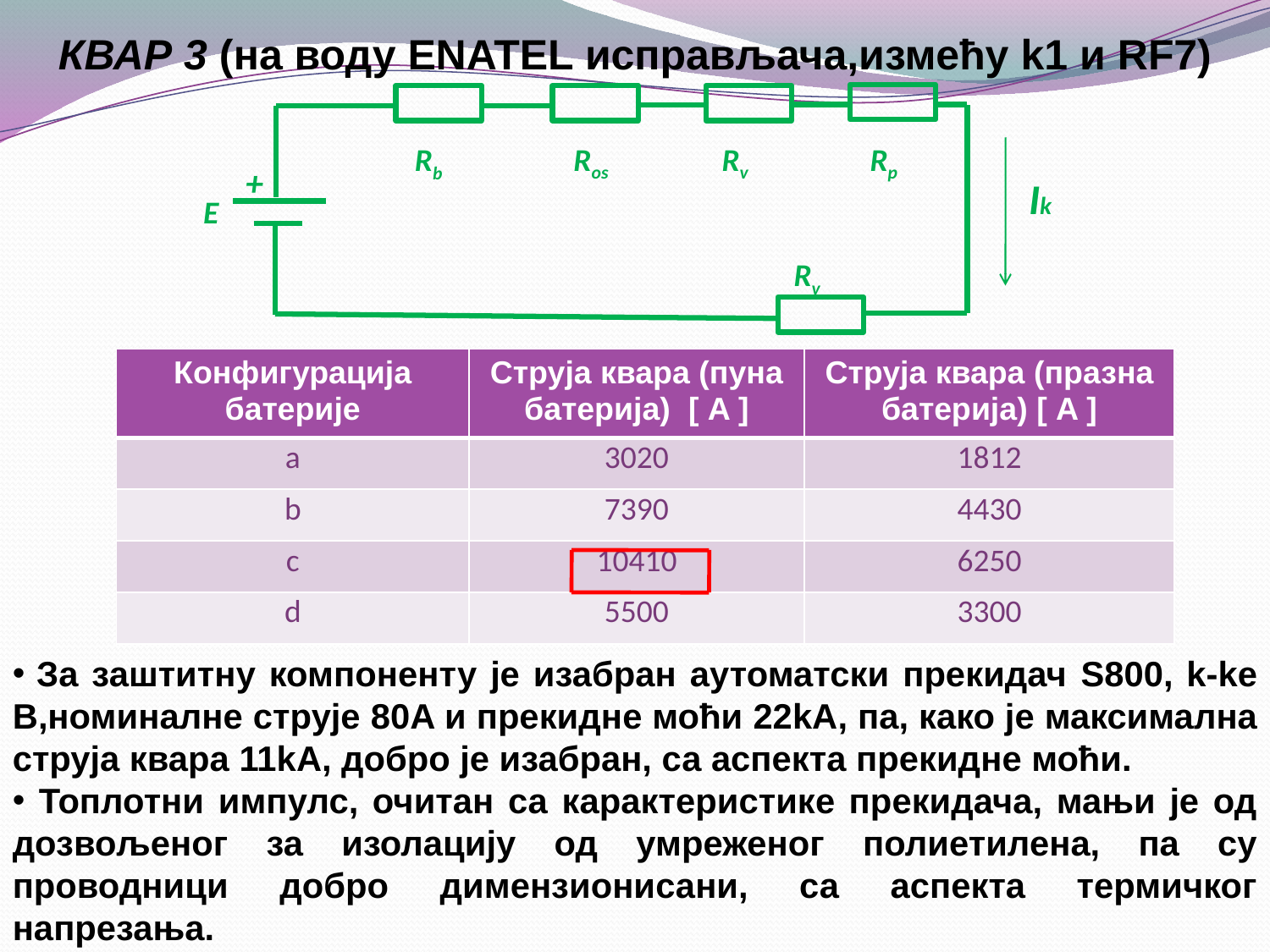

КВАР 3 (на воду ENATEL исправљача,измећу k1 и RF7)

Rv

Rb
Ros
Rv
Rp

+
Ik
E
| Конфигурација батерије | Струја квара (пуна батерија) [ A ] | Струја квара (празна батерија) [ A ] |
| --- | --- | --- |
| a | 3020 | 1812 |
| b | 7390 | 4430 |
| c | 10410 | 6250 |
| d | 5500 | 3300 |
 За заштитну компоненту је изабран аутоматски прекидач S800, k-ke B,номиналне струје 80A и прекидне моћи 22kA, па, како је максимална струја квара 11kA, добро је изабран, са аспекта прекидне моћи.
 Топлотни импулс, очитан са карактеристике прекидача, мањи је од дозвољеног за изолацију од умреженог полиетилена, па су проводници добро димензионисани, са аспекта термичког напрезања.